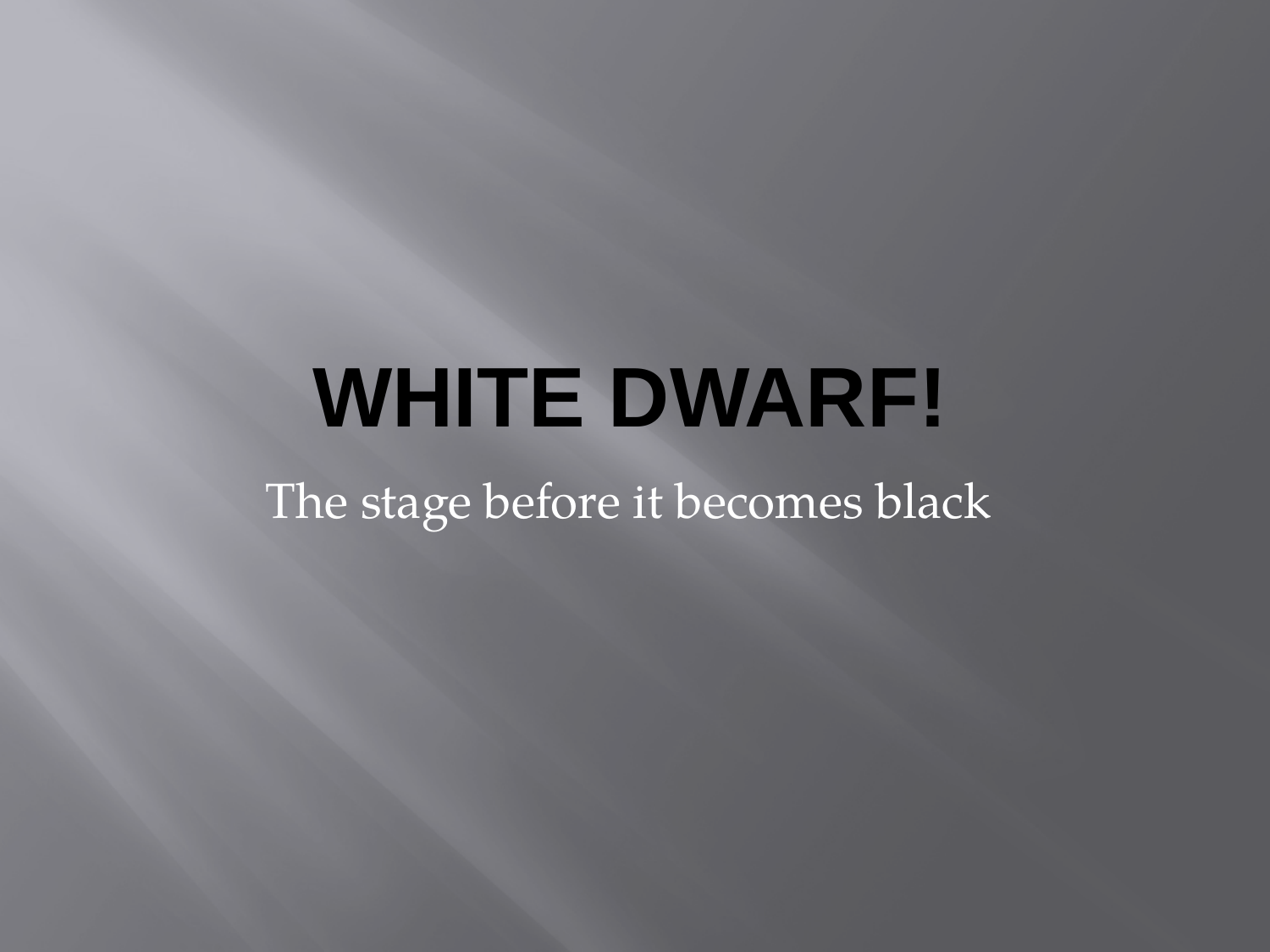

# White dwarf!
The stage before it becomes black